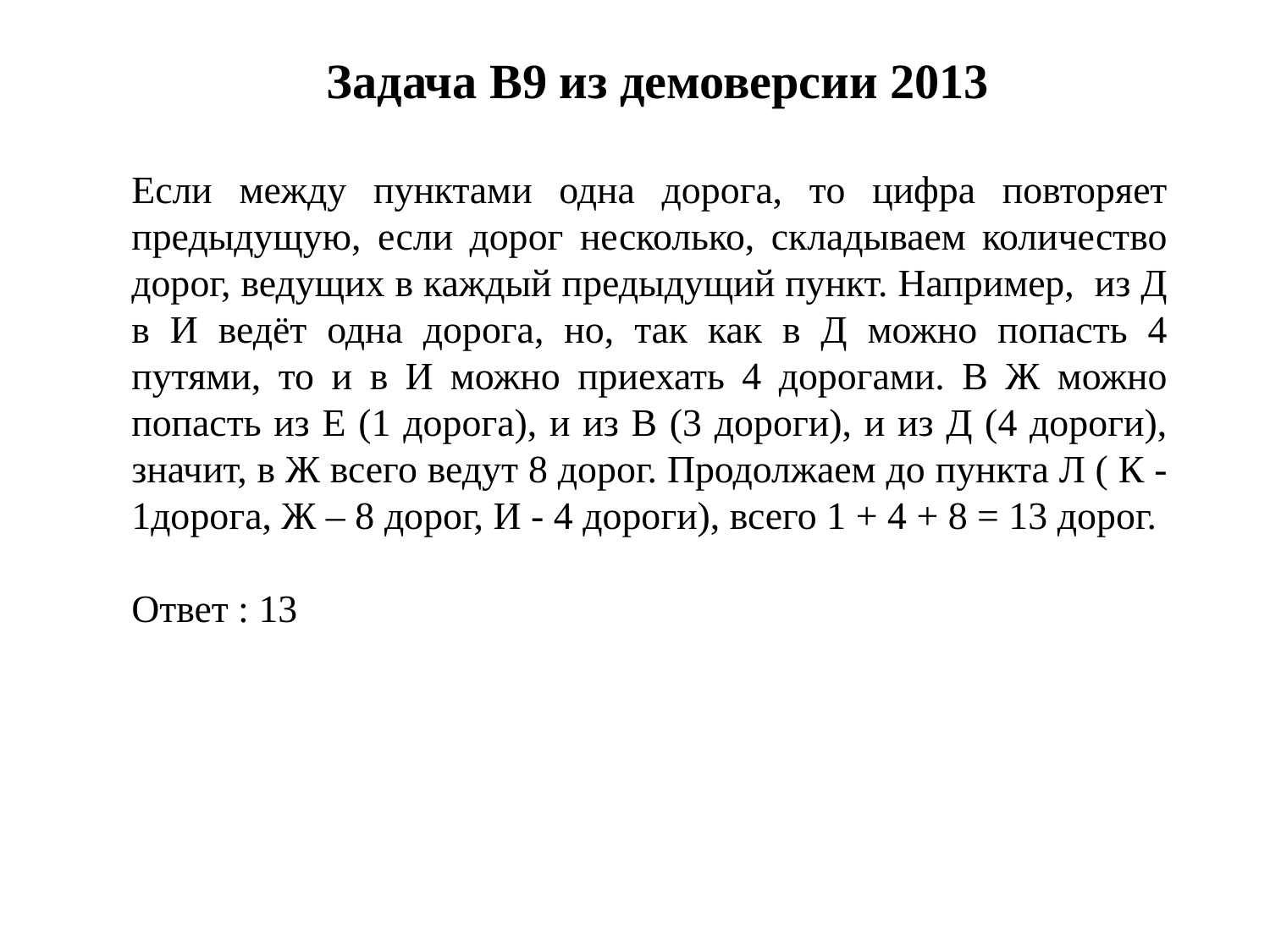

# Задача B9 из демоверсии 2013
Если между пунктами одна дорога, то цифра повторяет предыдущую, если дорог несколько, складываем количество дорог, ведущих в каждый предыдущий пункт. Например,  из Д в И ведёт одна дорога, но, так как в Д можно попасть 4 путями, то и в И можно приехать 4 дорогами. В Ж можно попасть из Е (1 дорога), и из В (3 дороги), и из Д (4 дороги), значит, в Ж всего ведут 8 дорог. Продолжаем до пункта Л ( К - 1дорога, Ж – 8 дорог, И - 4 дороги), всего 1 + 4 + 8 = 13 дорог.

Ответ : 13